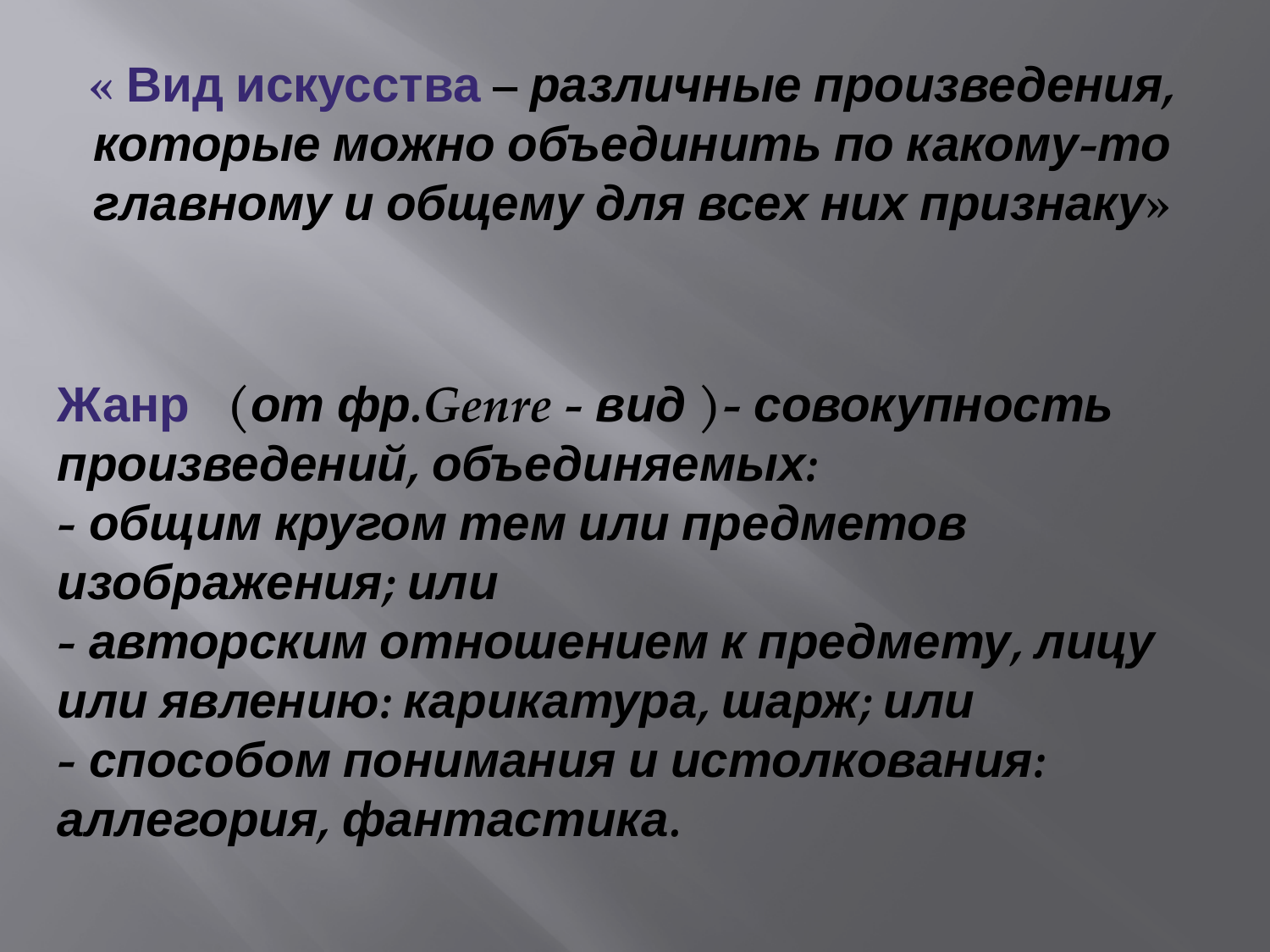

« Вид искусства – различные произведения, которые можно объединить по какому-то главному и общему для всех них признаку»
Жанр   (от фр.Genre - вид )- совокупность произведений, объединяемых:
- общим кругом тем или предметов изображения; или
- авторским отношением к предмету, лицу или явлению: карикатура, шарж; или
- способом понимания и истолкования: аллегория, фантастика.